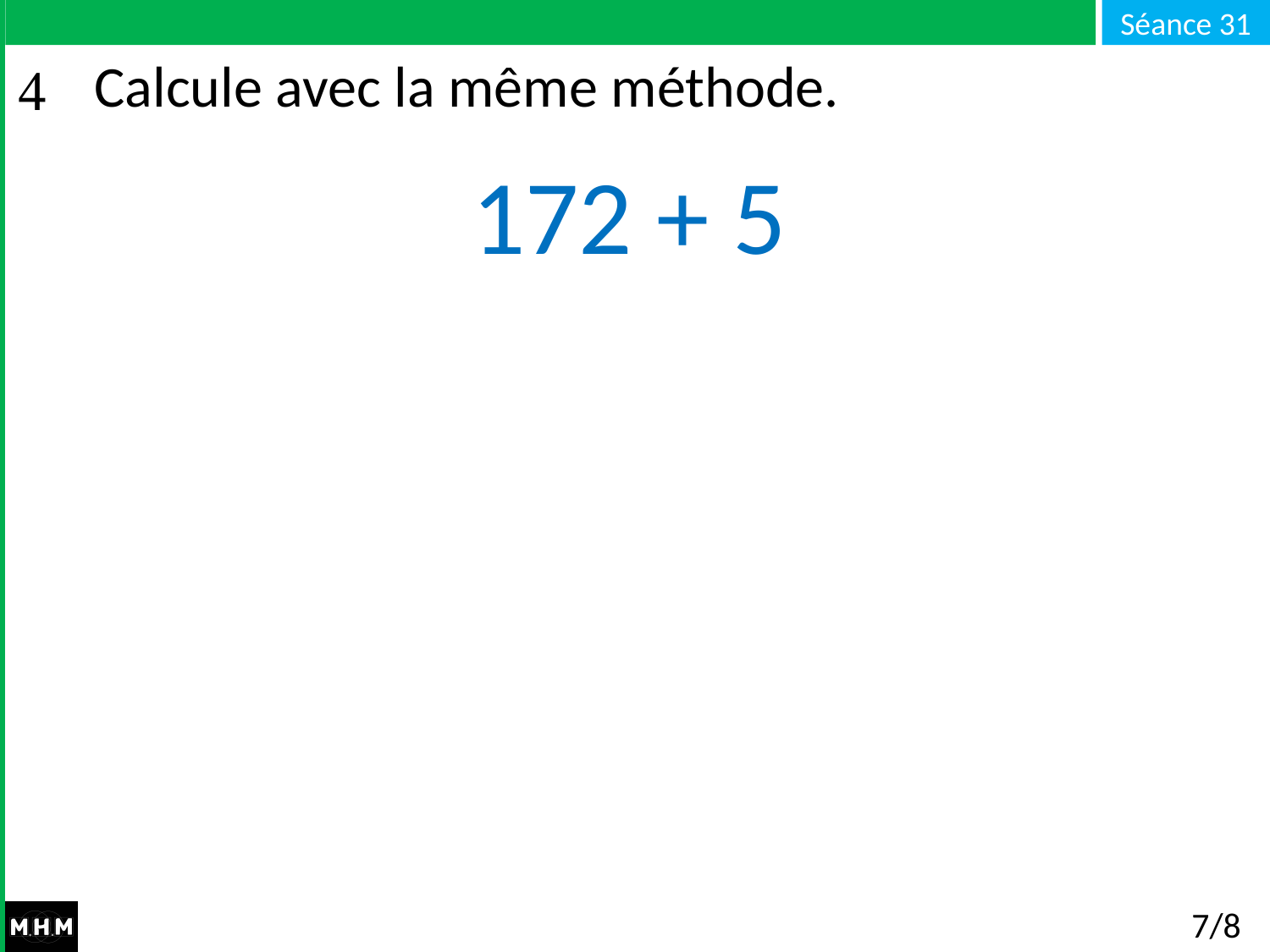

# Calcule avec la même méthode.
172 + 5
7/8